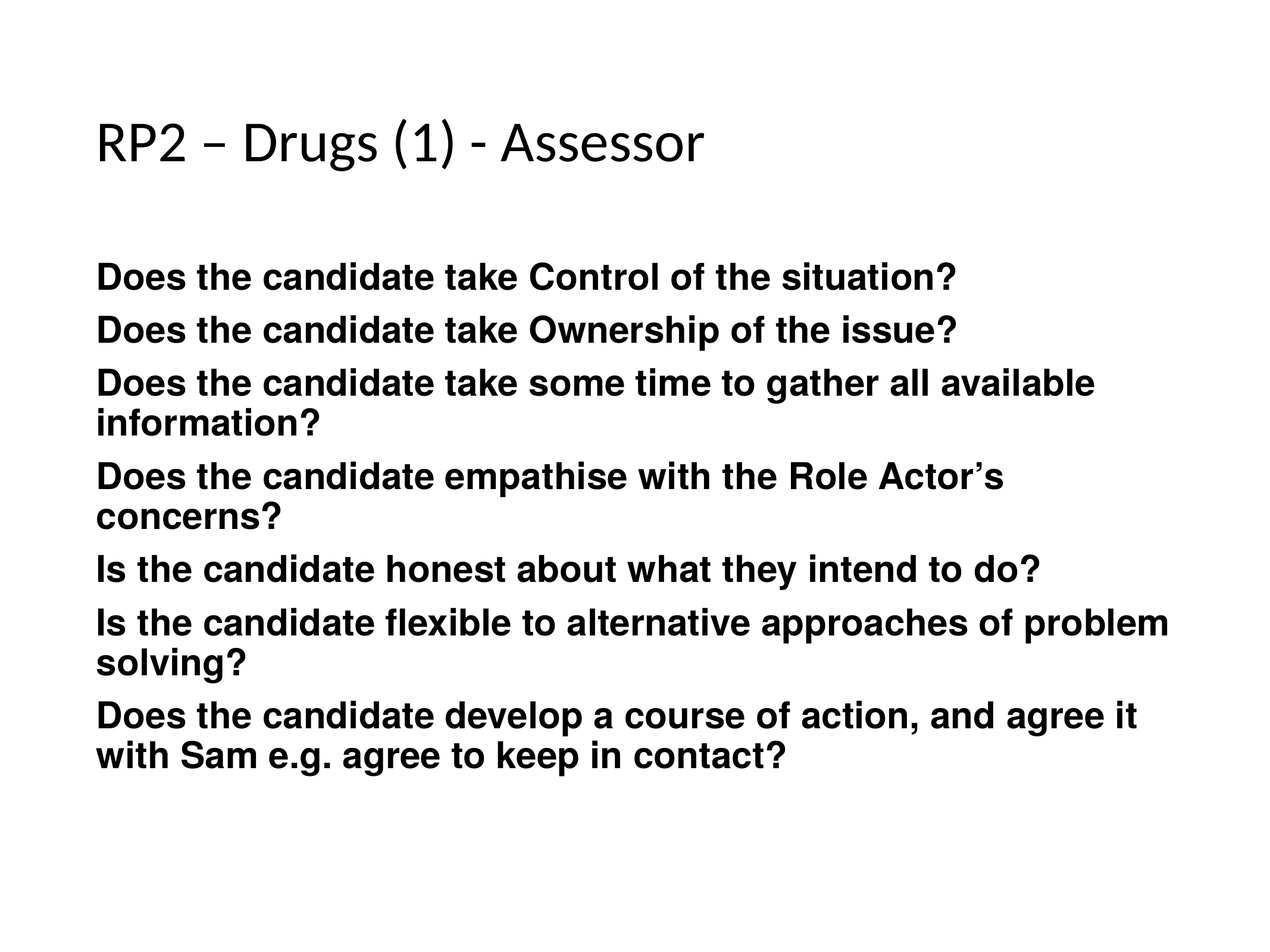

# RP2 – Drugs (1) - Assessor
Does the candidate take Control of the situation?
Does the candidate take Ownership of the issue?
Does the candidate take some time to gather all available information?
Does the candidate empathise with the Role Actor’s concerns?
Is the candidate honest about what they intend to do?
Is the candidate flexible to alternative approaches of problem solving?
Does the candidate develop a course of action, and agree it with Sam e.g. agree to keep in contact?